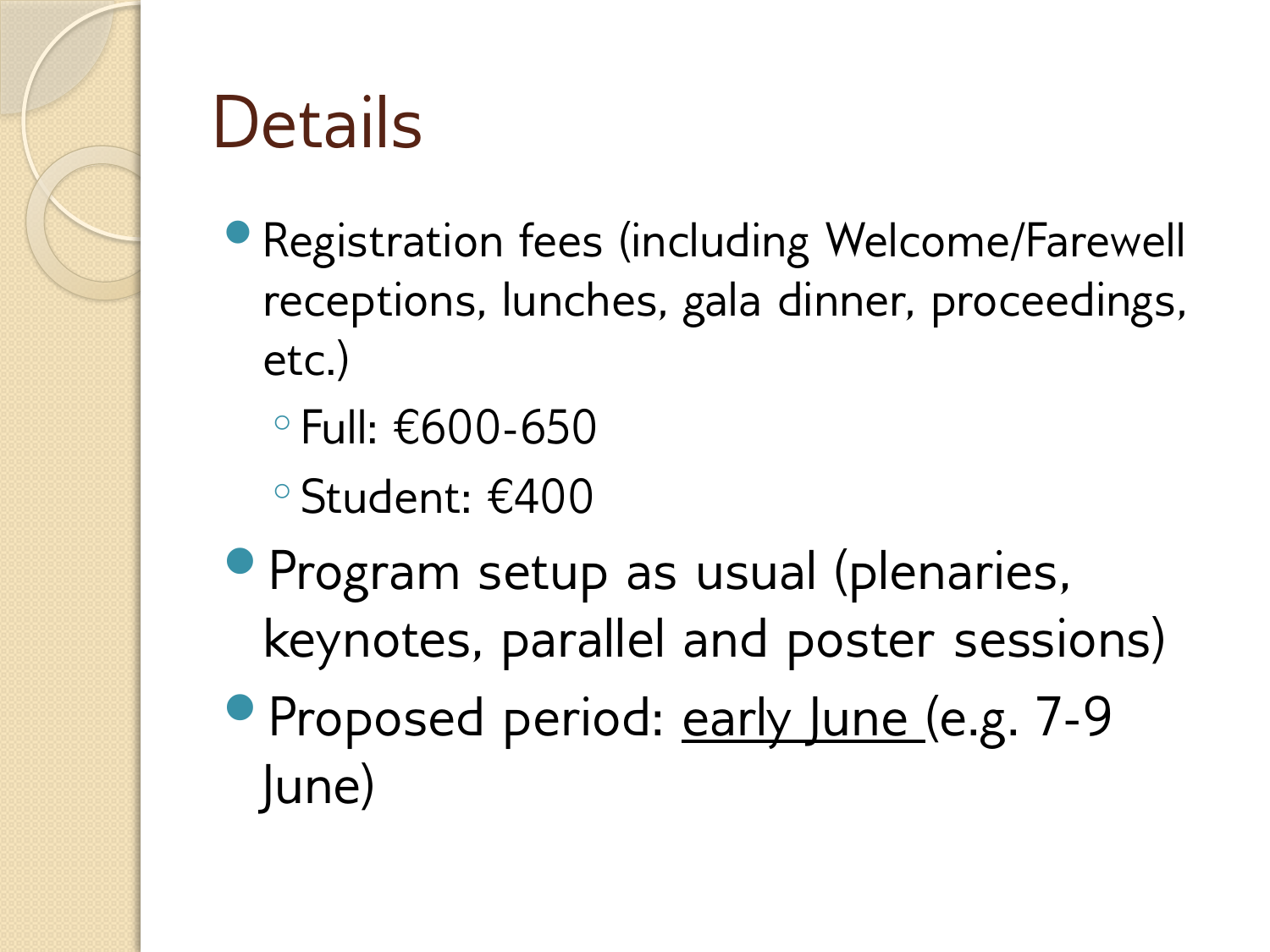

# Details
Registration fees (including Welcome/Farewell receptions, lunches, gala dinner, proceedings, etc.)
Full: €600-650
Student: €400
Program setup as usual (plenaries, keynotes, parallel and poster sessions)
Proposed period: early June (e.g. 7-9 June)